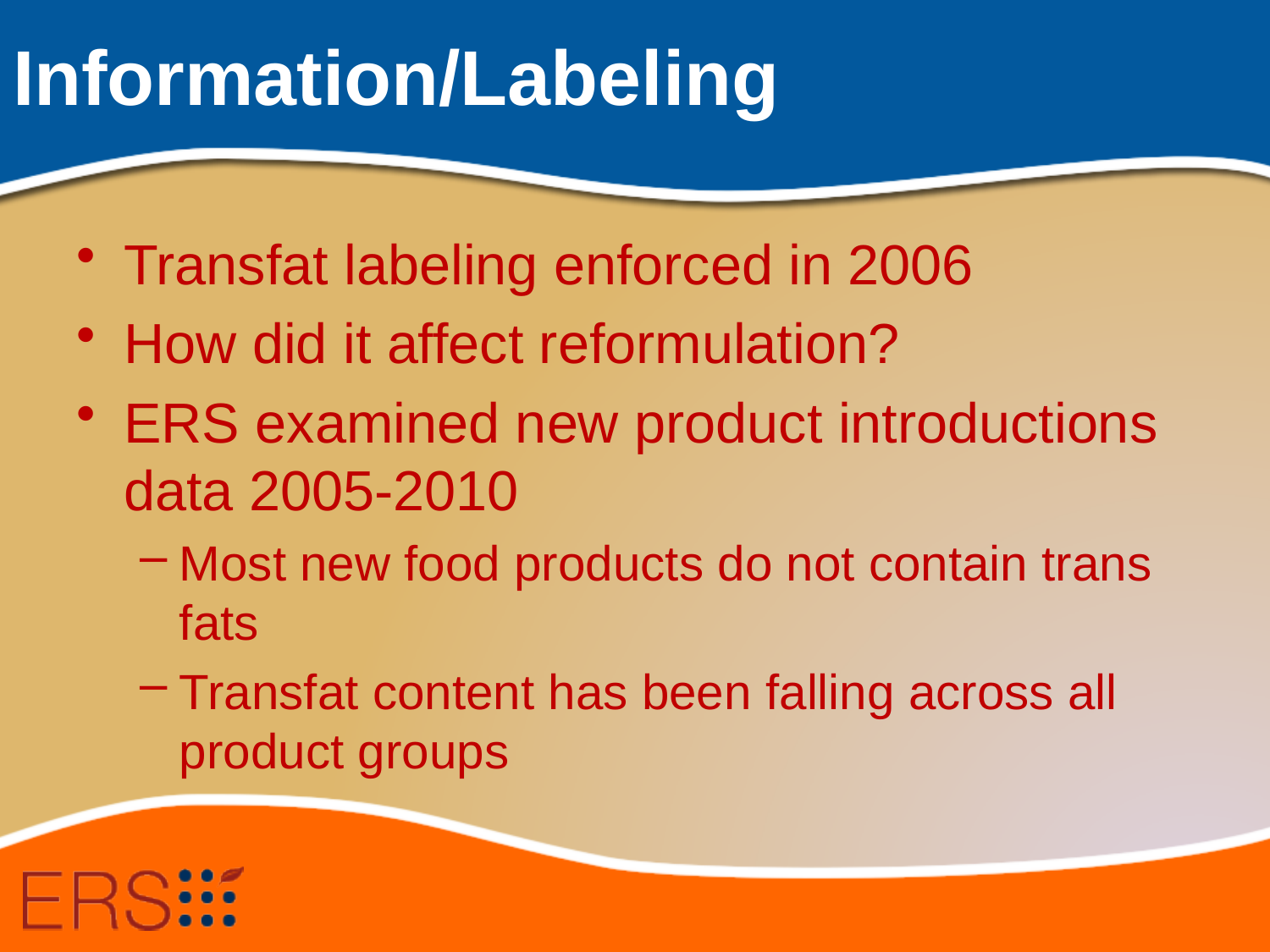

# Information/Labeling
Transfat labeling enforced in 2006
How did it affect reformulation?
ERS examined new product introductions data 2005-2010
Most new food products do not contain trans fats
Transfat content has been falling across all product groups